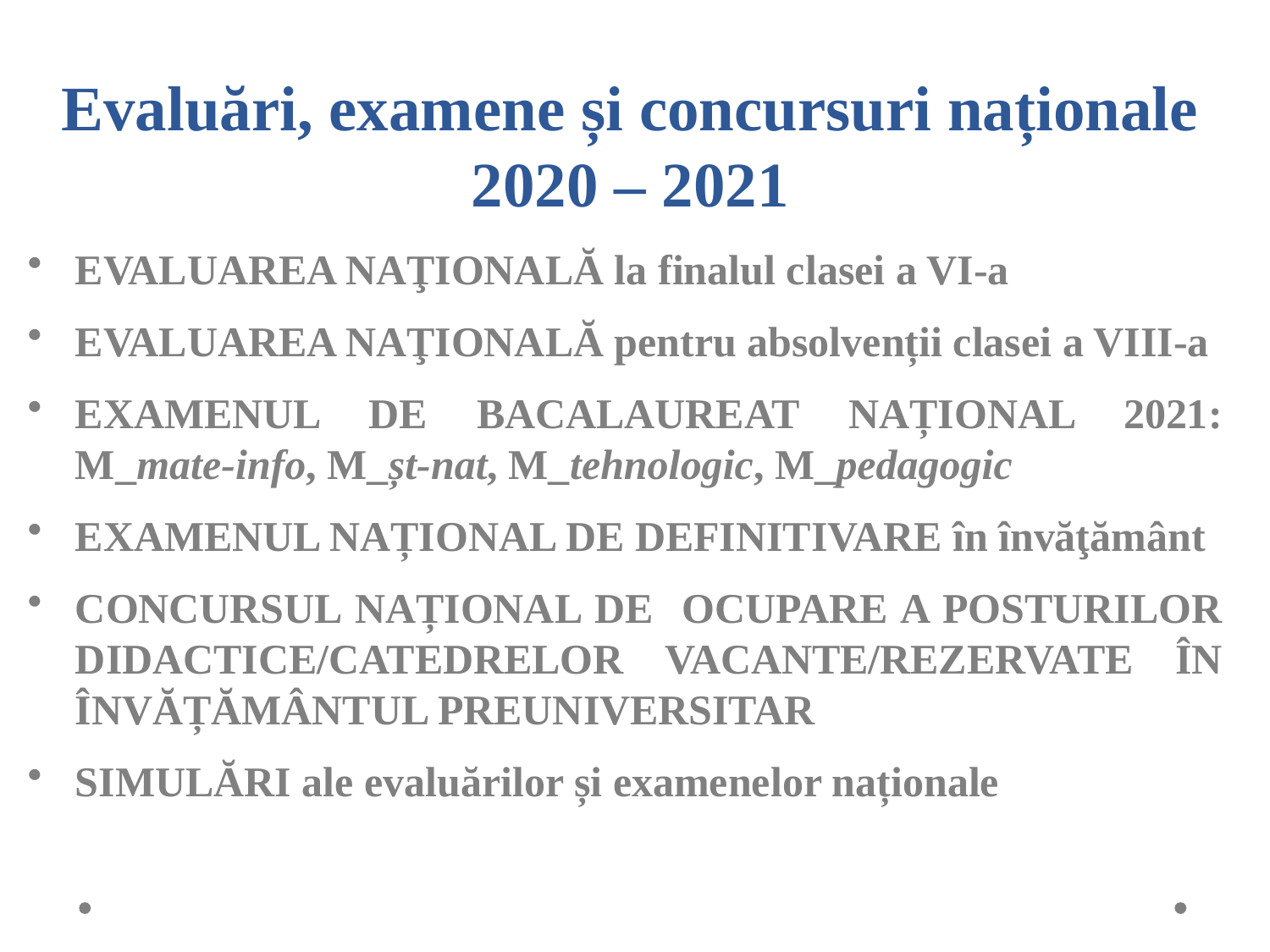

# Evaluări, examene și concursuri naționale 2020 – 2021
EVALUAREA NAŢIONALĂ la finalul clasei a VI-a
EVALUAREA NAŢIONALĂ pentru absolvenții clasei a VIII-a
EXAMENUL DE BACALAUREAT NAȚIONAL 2021: M_mate-info, M_șt-nat, M_tehnologic, M_pedagogic
EXAMENUL NAȚIONAL DE DEFINITIVARE în învăţământ
CONCURSUL NAȚIONAL DE  OCUPARE A POSTURILOR DIDACTICE/CATEDRELOR VACANTE/REZERVATE ÎN ÎNVĂȚĂMÂNTUL PREUNIVERSITAR
SIMULĂRI ale evaluărilor și examenelor naționale